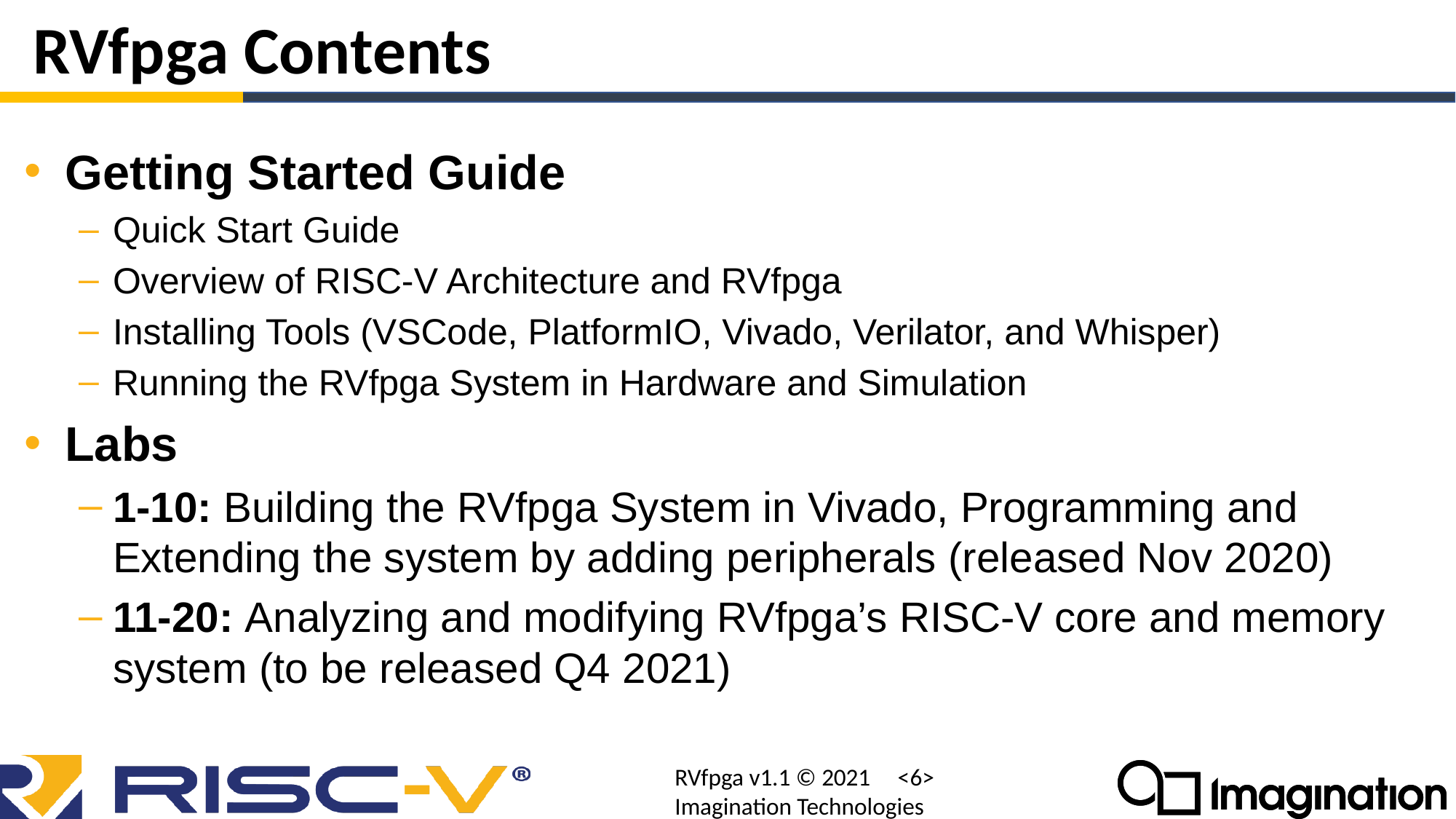

# RVfpga Contents
Getting Started Guide
Quick Start Guide
Overview of RISC-V Architecture and RVfpga
Installing Tools (VSCode, PlatformIO, Vivado, Verilator, and Whisper)
Running the RVfpga System in Hardware and Simulation
Labs
1-10: Building the RVfpga System in Vivado, Programming and Extending the system by adding peripherals (released Nov 2020)
11-20: Analyzing and modifying RVfpga’s RISC-V core and memory system (to be released Q4 2021)